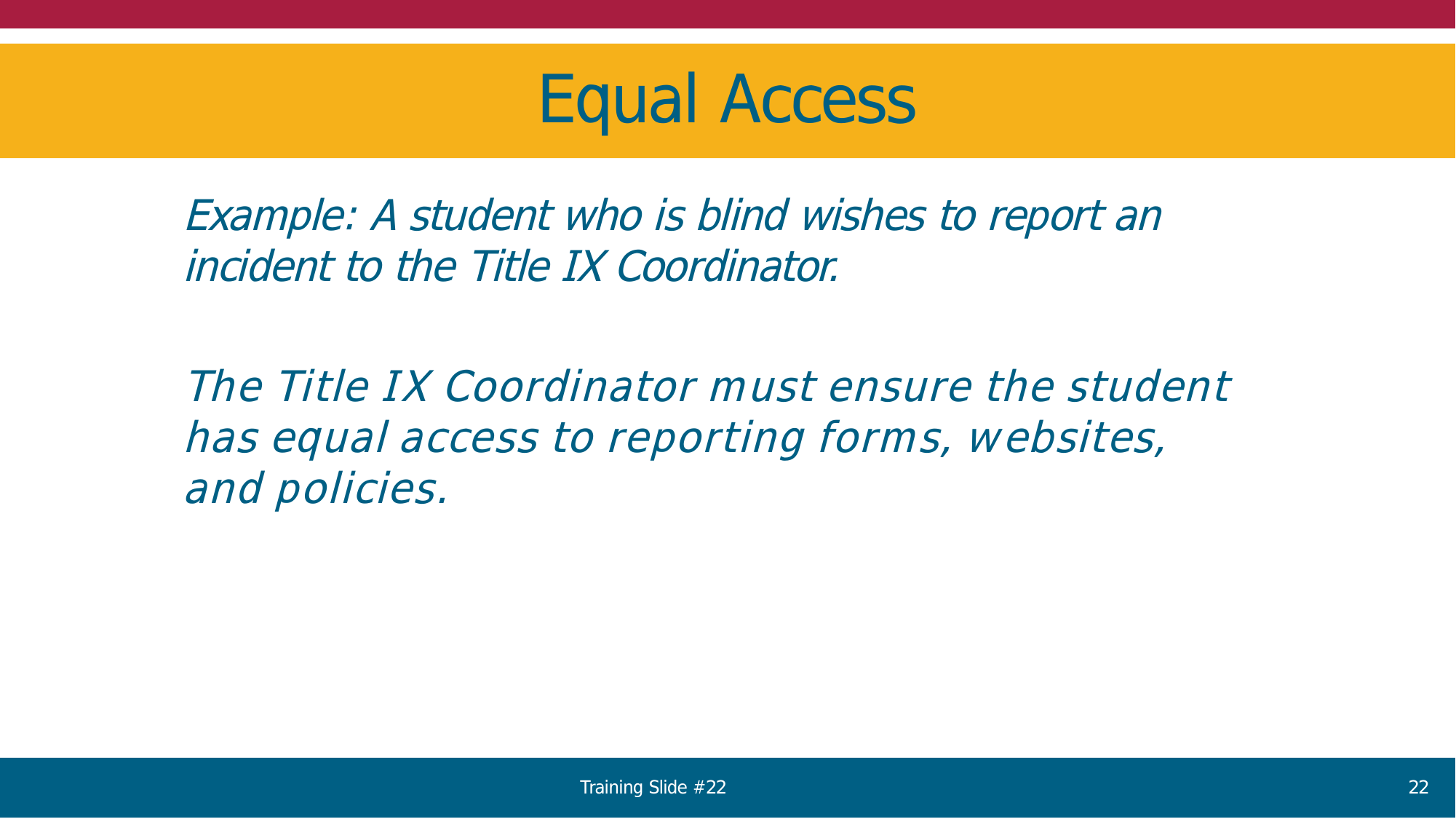

# Equal Access
Example: A student who is blind wishes to report an incident to the Title IX Coordinator.

The Title IX Coordinator must ensure the student has equal access to reporting forms, websites, and policies.

Training Slide #22
22